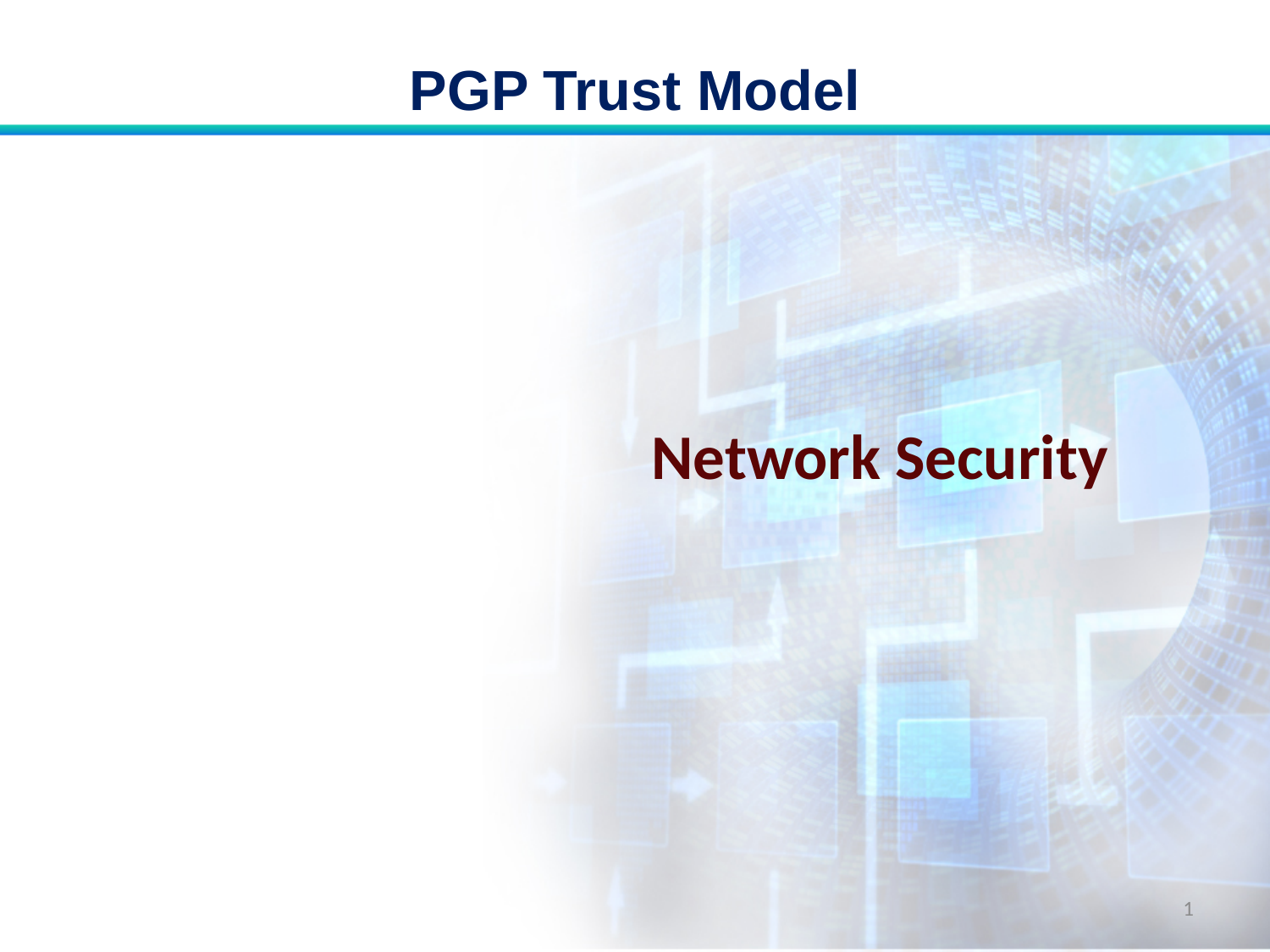

# PGP Trust Model
Network Security
1